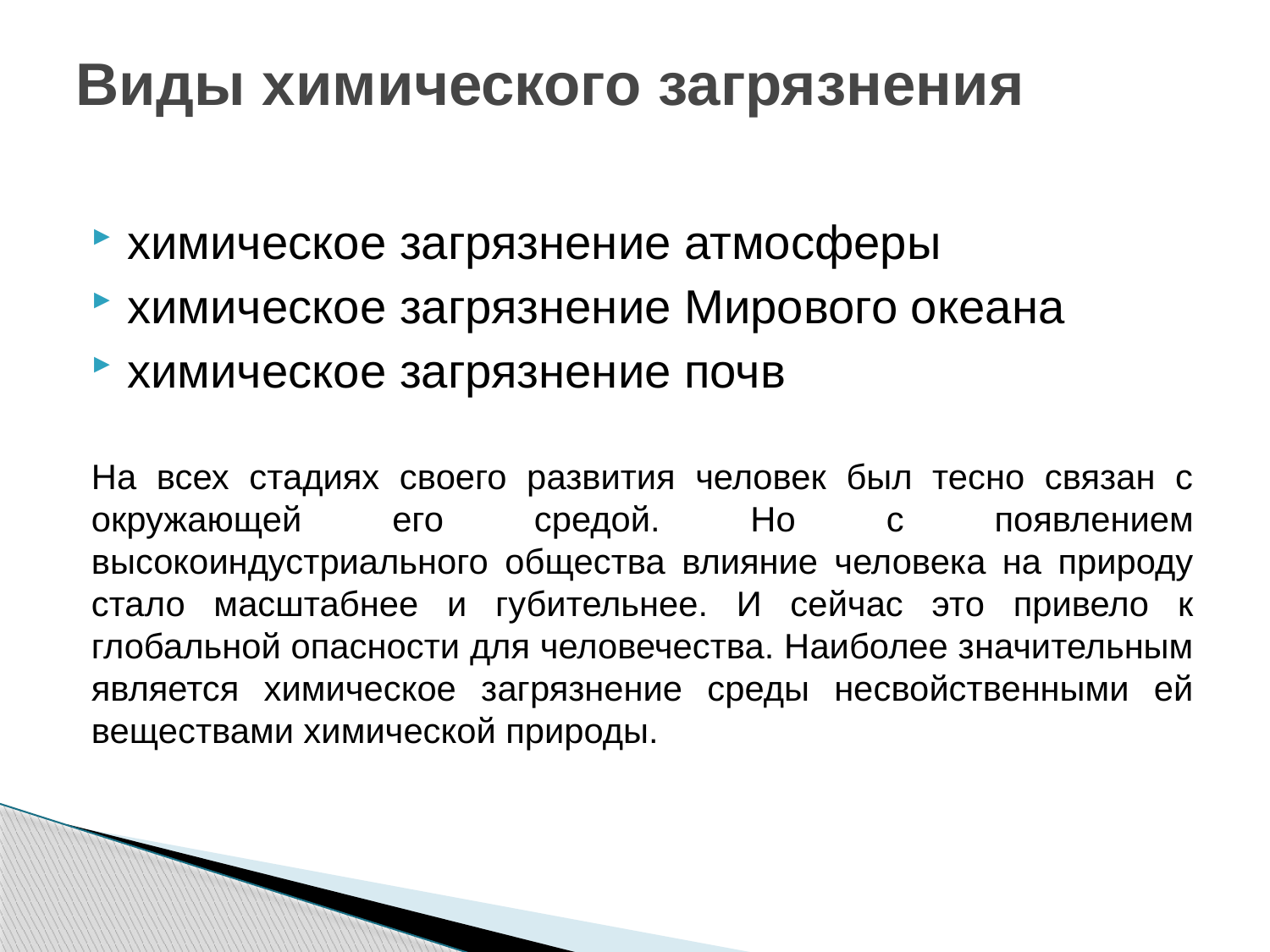

# Виды химического загрязнения
химическое загрязнение атмосферы
химическое загрязнение Мирового океана
химическое загрязнение почв

На всех стадиях своего развития человек был тесно связан с окружающей его средой. Но с появлением высокоиндустриального общества влияние человека на природу стало масштабнее и губительнее. И сейчас это привело к глобальной опасности для человечества. Наиболее значительным является химическое загрязнение среды несвойственными ей веществами химической природы.